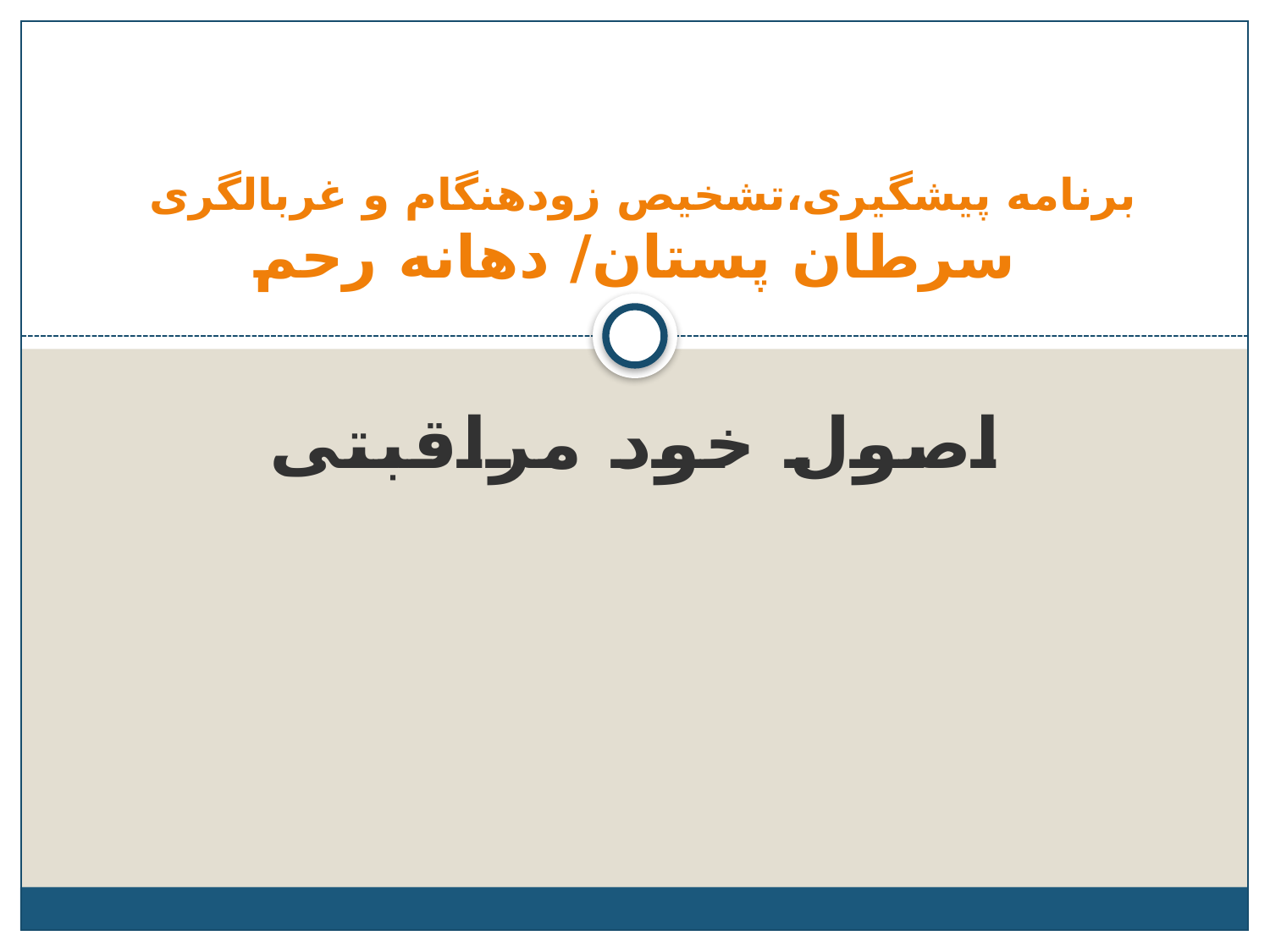

# برنامه پیشگیری،تشخیص زودهنگام و غربالگری سرطان پستان/ دهانه رحم
اصول خود مراقبتی